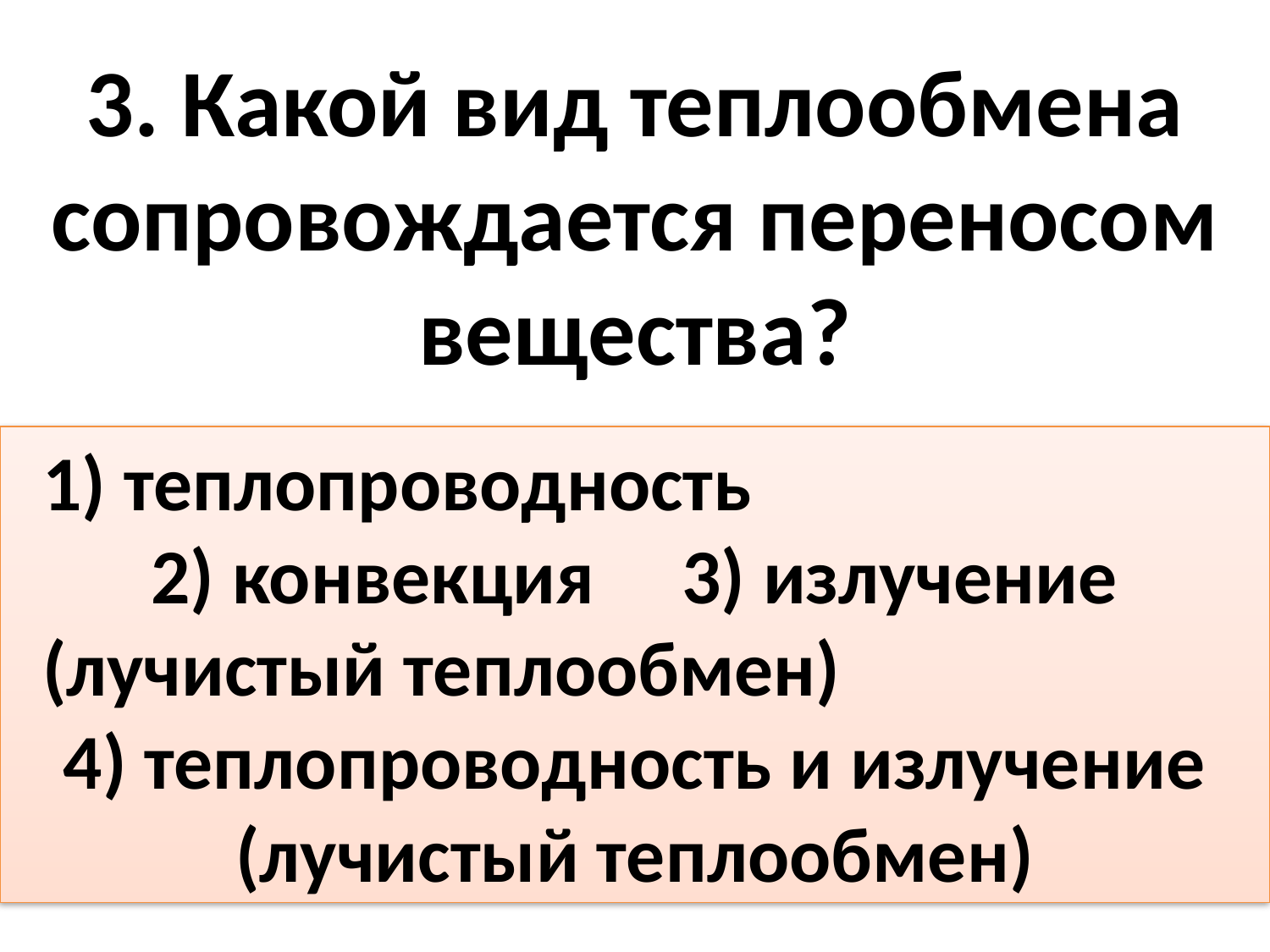

# 3. Какой вид теплообмена сопровождается переносом вещества?
1) теплопроводность                            2) конвекция     3) излучение (лучистый теплообмен)                       4) теплопроводность и излучение (лучистый теплообмен)